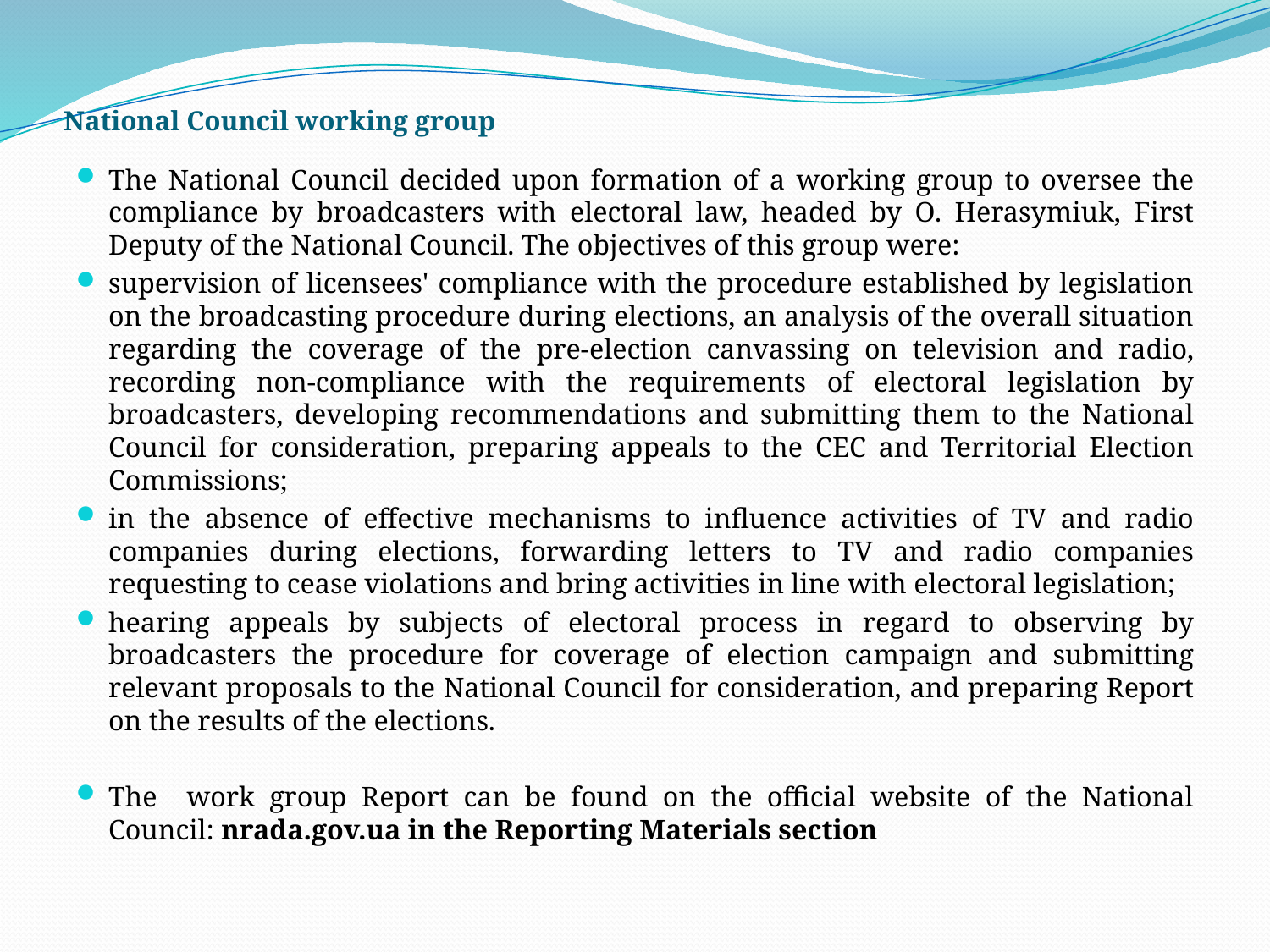

# National Council working group
The National Council decided upon formation of a working group to oversee the compliance by broadcasters with electoral law, headed by O. Herasymiuk, First Deputy of the National Council. The objectives of this group were:
supervision of licensees' compliance with the procedure established by legislation on the broadcasting procedure during elections, an analysis of the overall situation regarding the coverage of the pre-election canvassing on television and radio, recording non-compliance with the requirements of electoral legislation by broadcasters, developing recommendations and submitting them to the National Council for consideration, preparing appeals to the CEC and Territorial Election Commissions;
in the absence of effective mechanisms to influence activities of TV and radio companies during elections, forwarding letters to TV and radio companies requesting to cease violations and bring activities in line with electoral legislation;
hearing appeals by subjects of electoral process in regard to observing by broadcasters the procedure for coverage of election campaign and submitting relevant proposals to the National Council for consideration, and preparing Report on the results of the elections.

The  work group Report can be found on the official website of the National Council: nrada.gov.ua in the Reporting Materials section